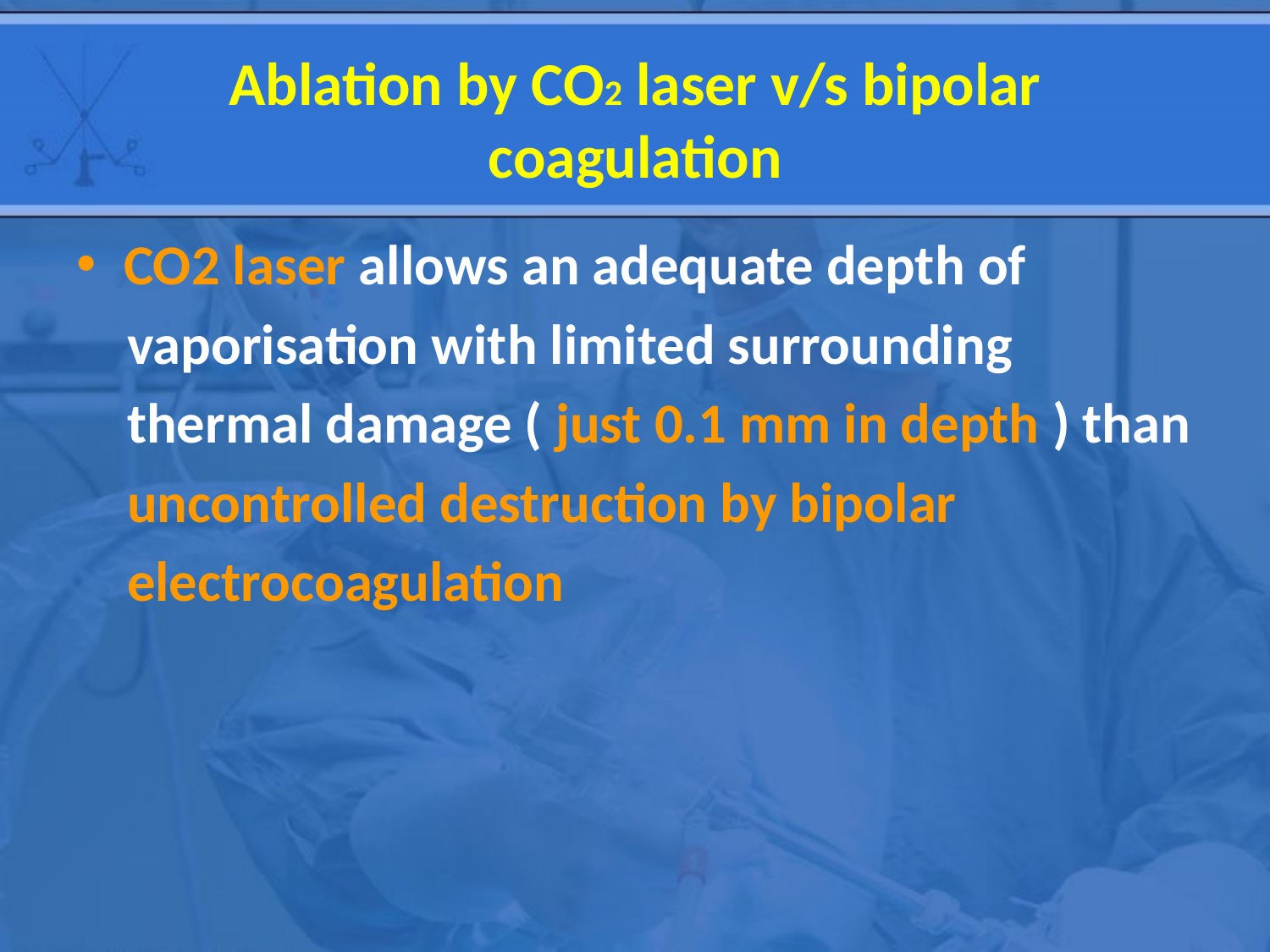

# Ablation by CO2 laser v/s bipolar coagulation
CO2 laser allows an adequate depth of
    vaporisation with limited surrounding
    thermal damage ( just 0.1 mm in depth ) than
    uncontrolled destruction by bipolar
    electrocoagulation